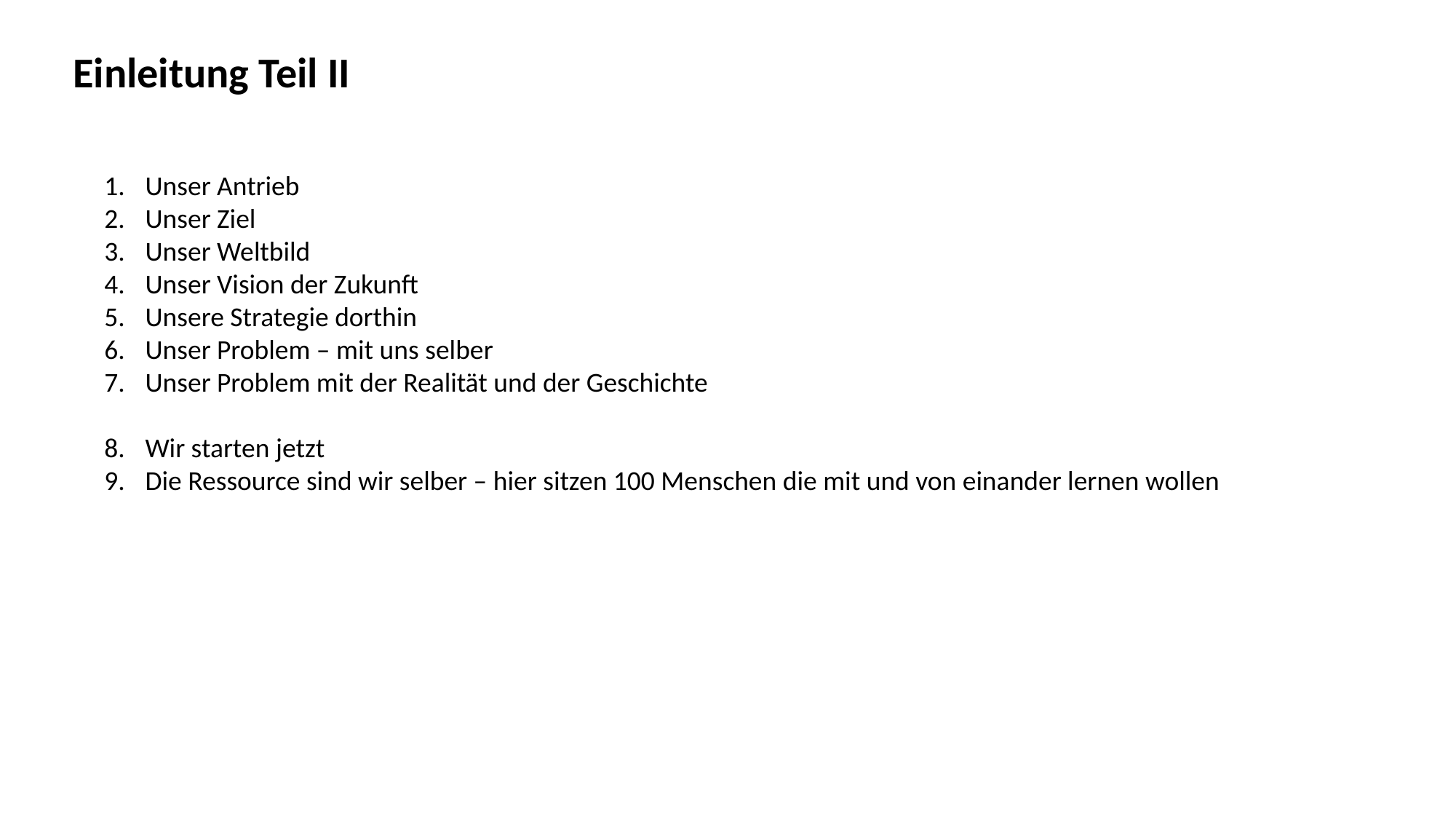

Einleitung Teil II
Unser Antrieb
Unser Ziel
Unser Weltbild
Unser Vision der Zukunft
Unsere Strategie dorthin
Unser Problem – mit uns selber
Unser Problem mit der Realität und der Geschichte

Wir starten jetzt
Die Ressource sind wir selber – hier sitzen 100 Menschen die mit und von einander lernen wollen